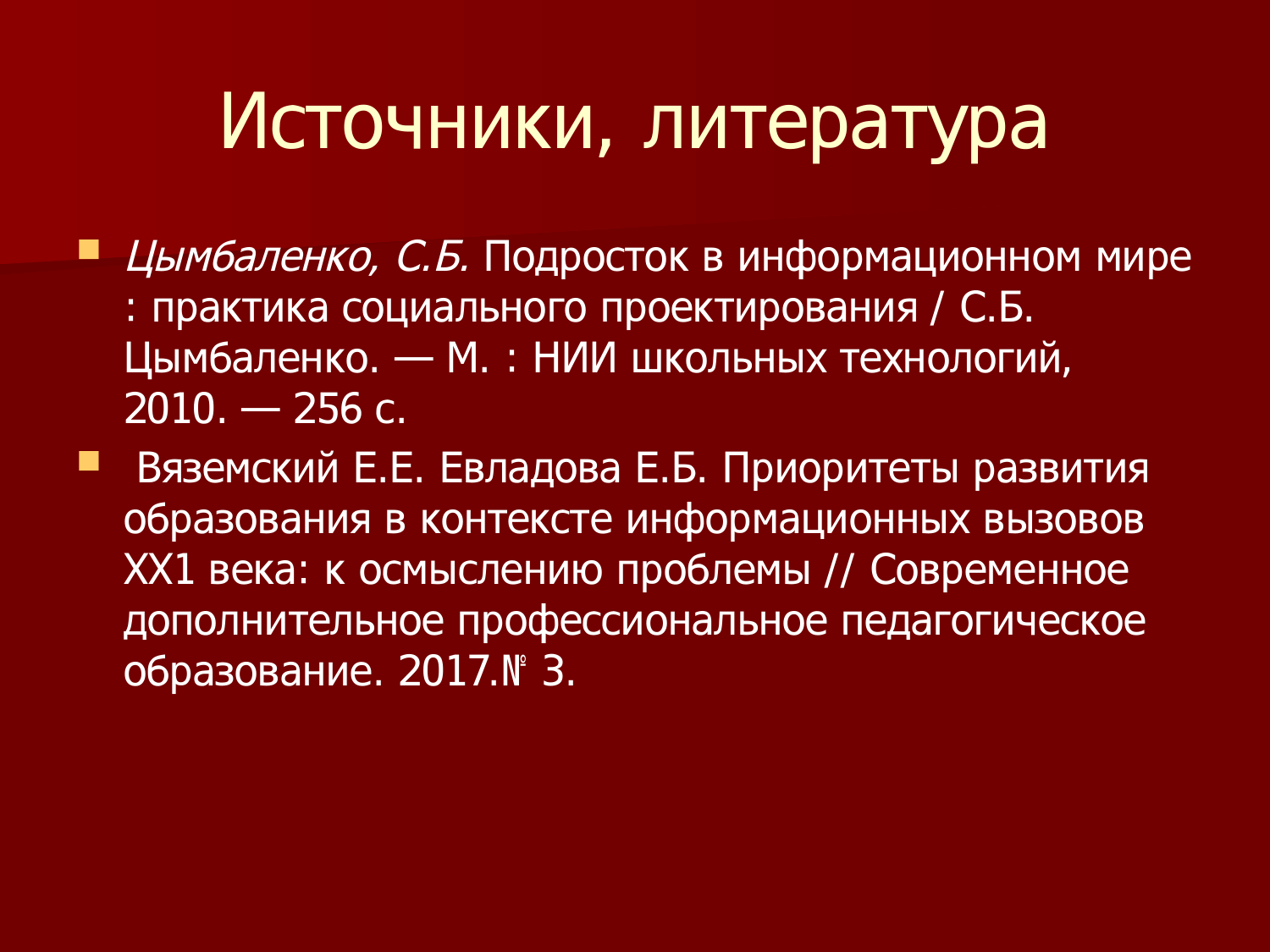

# Источники, литература
Цымбаленко, С.Б. Подросток в информационном мире : практика социального проектирования / С.Б. Цымбаленко. — М. : НИИ школьных технологий, 2010. — 256 с.
 Вяземский Е.Е. Евладова Е.Б. Приоритеты развития образования в контексте информационных вызовов ХХ1 века: к осмыслению проблемы // Современное дополнительное профессиональное педагогическое образование. 2017.№ 3.